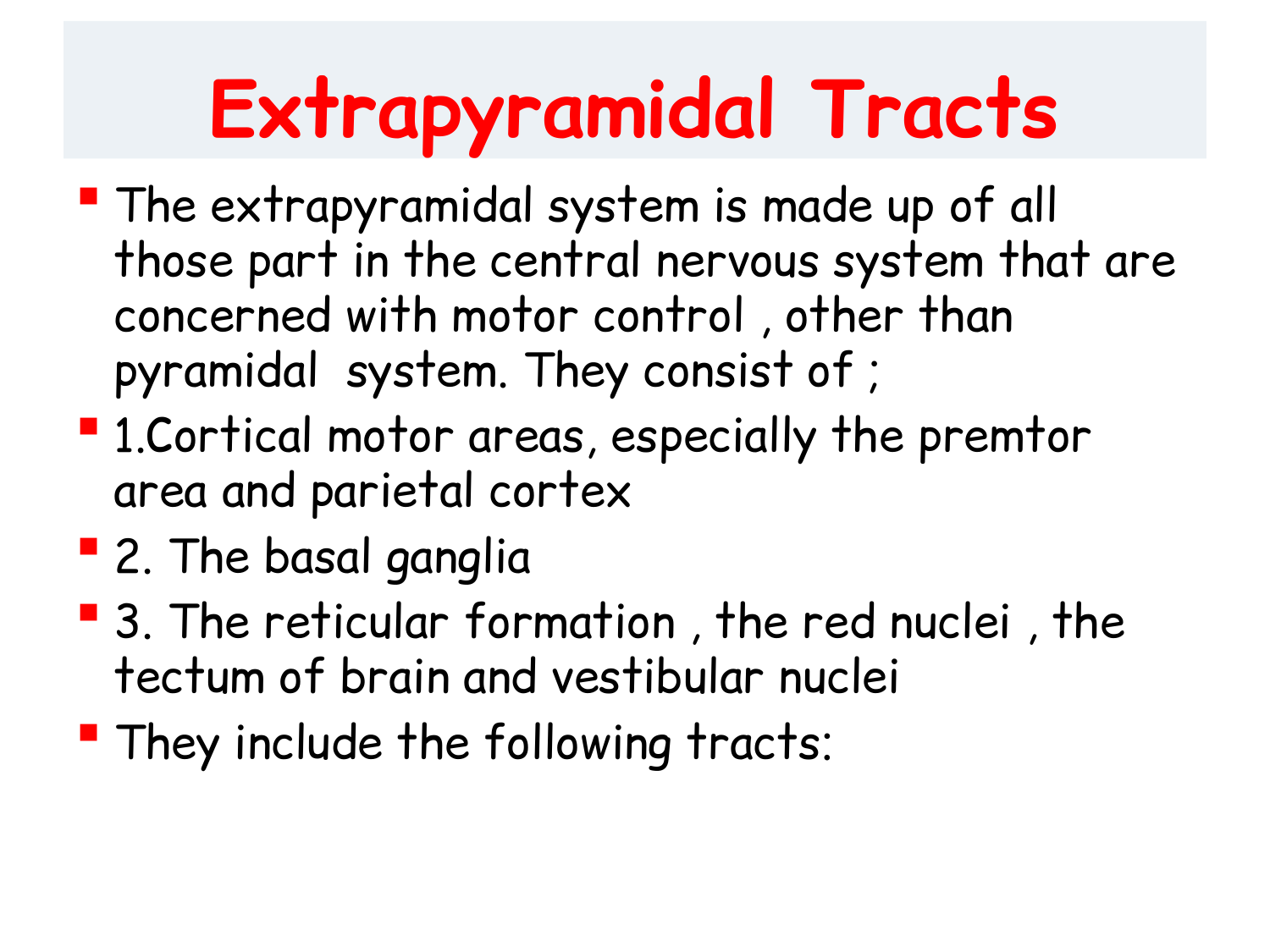

# Extrapyramidal Tracts
The extrapyramidal system is made up of all those part in the central nervous system that are concerned with motor control , other than pyramidal  system. They consist of ;
1.Cortical motor areas, especially the premtor area and parietal cortex
2. The basal ganglia
3. The reticular formation , the red nuclei , the tectum of brain and vestibular nuclei
They include the following tracts: